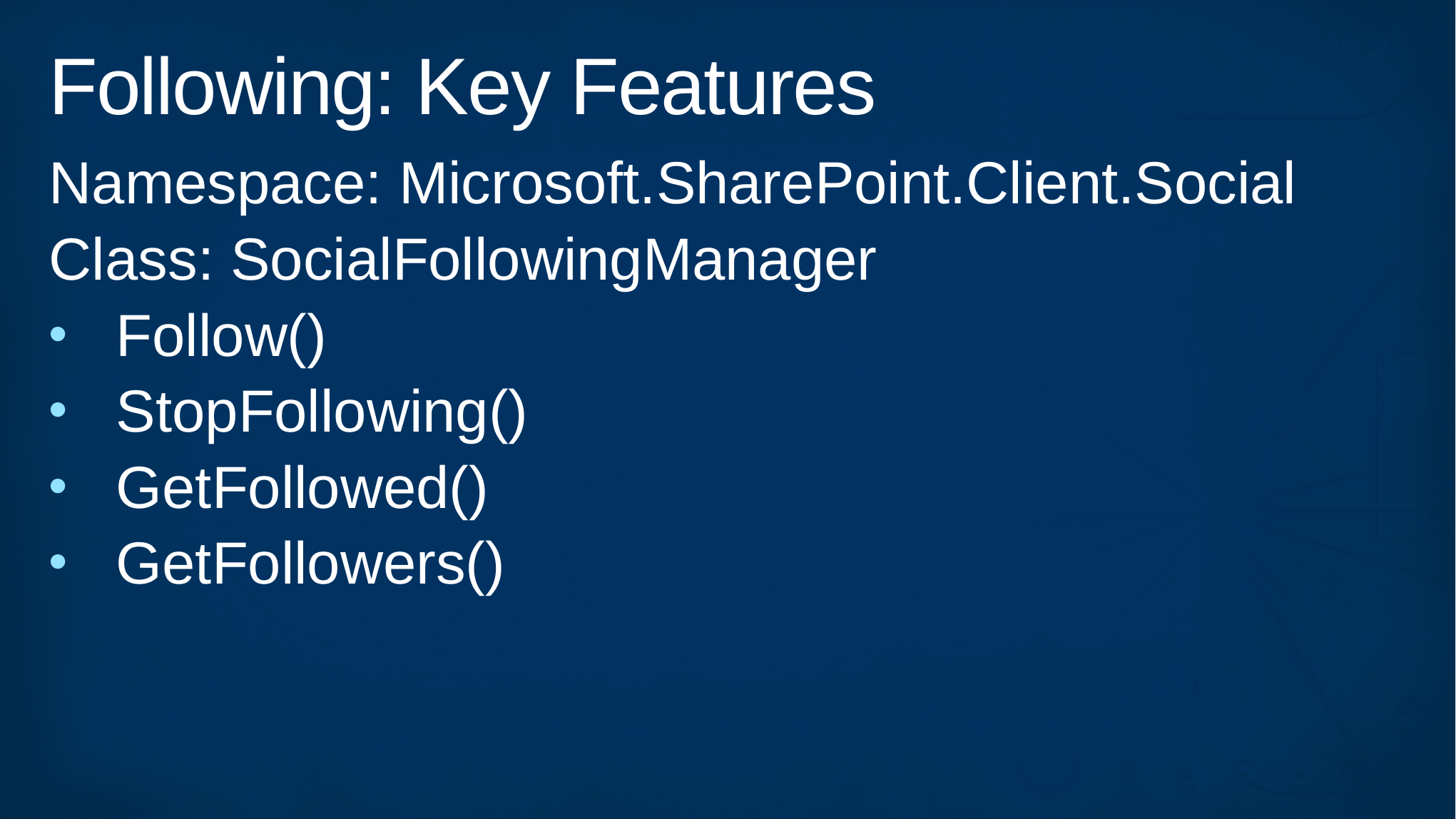

# Following: Key Features
Namespace: Microsoft.SharePoint.Client.Social
Class: SocialFollowingManager
Follow()
StopFollowing()
GetFollowed()
GetFollowers()